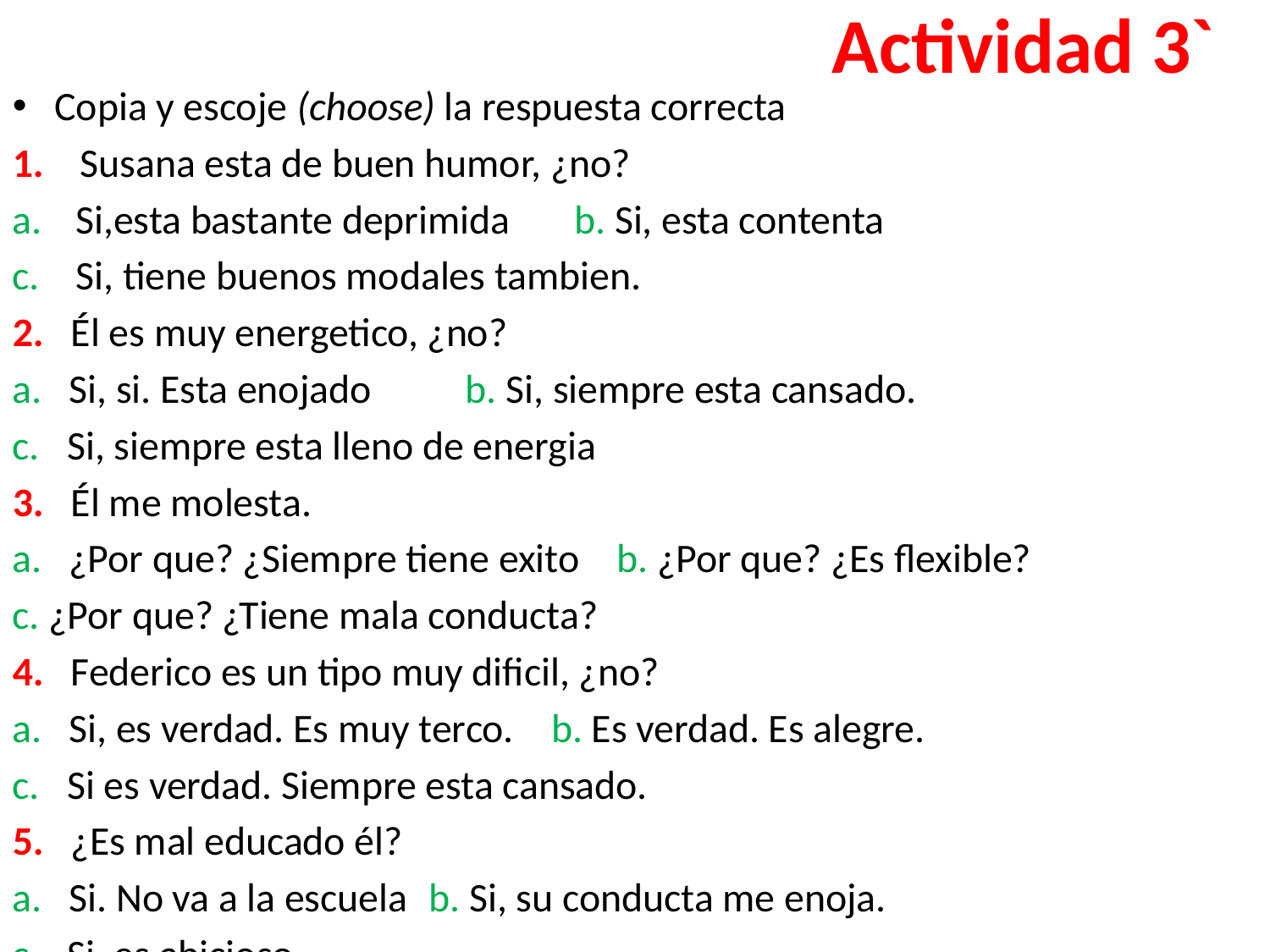

Actividad 3`
Copia y escoje (choose) la respuesta correcta
1.    Susana esta de buen humor, ¿no?
Si,esta bastante deprimida       b. Si, esta contenta
c.    Si, tiene buenos modales tambien.
2.   Él es muy energetico, ¿no?
a.   Si, si. Esta enojado	    b. Si, siempre esta cansado.
c.   Si, siempre esta lleno de energia
3.   Él me molesta.
a.   ¿Por que? ¿Siempre tiene exito    b. ¿Por que? ¿Es flexible?
c. ¿Por que? ¿Tiene mala conducta?
4.   Federico es un tipo muy dificil, ¿no?
a.   Si, es verdad. Es muy terco.	  b. Es verdad. Es alegre.
c.   Si es verdad. Siempre esta cansado.
5.   ¿Es mal educado él?
a.   Si. No va a la escuela	b. Si, su conducta me enoja.
c.   Si, es abicioso.